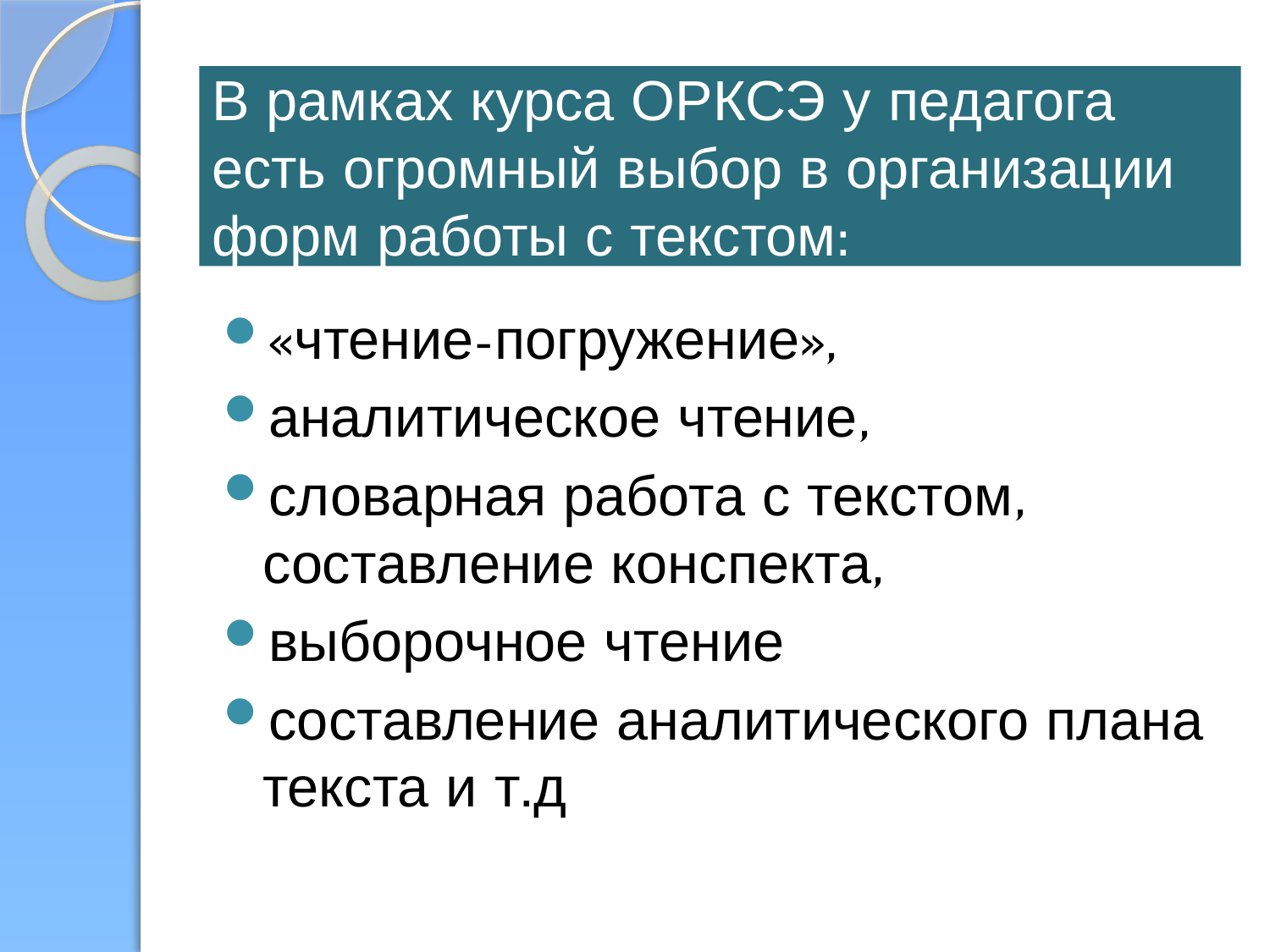

# В рамках курса ОРКСЭ у педагога есть огромный выбор в организации форм работы с текстом:
«чтение-погружение»,
аналитическое чтение,
словарная работа с текстом, составление конспекта,
выборочное чтение
составление аналитического плана текста и т.д